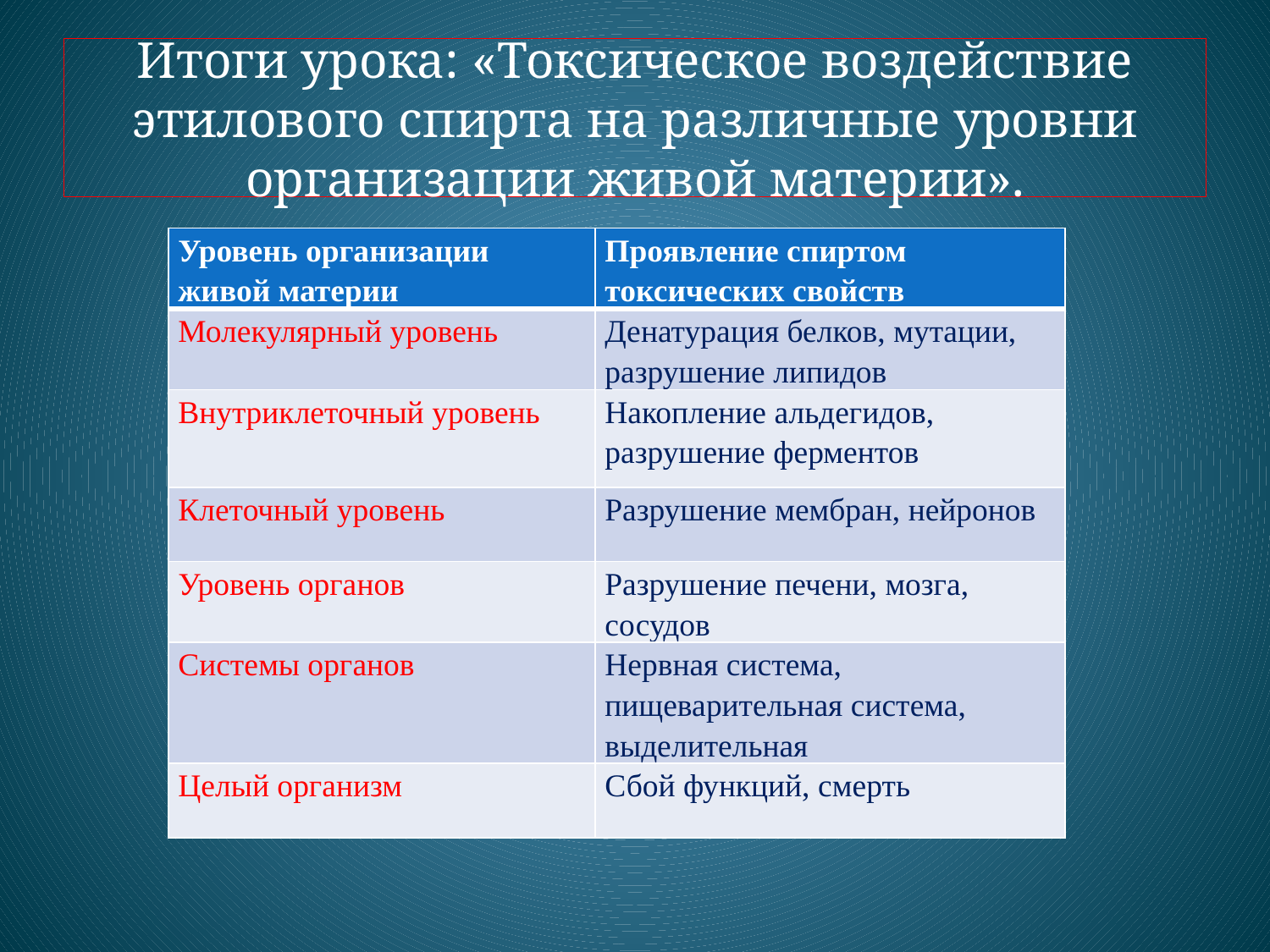

# Итоги урока: «Токсическое воздействие этилового спирта на различные уровни организации живой материи».

| Уровень организации живой материи | Проявление спиртом токсических свойств |
| --- | --- |
| Молекулярный уровень | Денатурация белков, мутации, разрушение липидов |
| Внутриклеточный уровень | Накопление альдегидов, разрушение ферментов |
| Клеточный уровень | Разрушение мембран, нейронов |
| Уровень органов | Разрушение печени, мозга, сосудов |
| Системы органов | Нервная система, пищеварительная система, выделительная |
| Целый организм | Сбой функций, смерть |